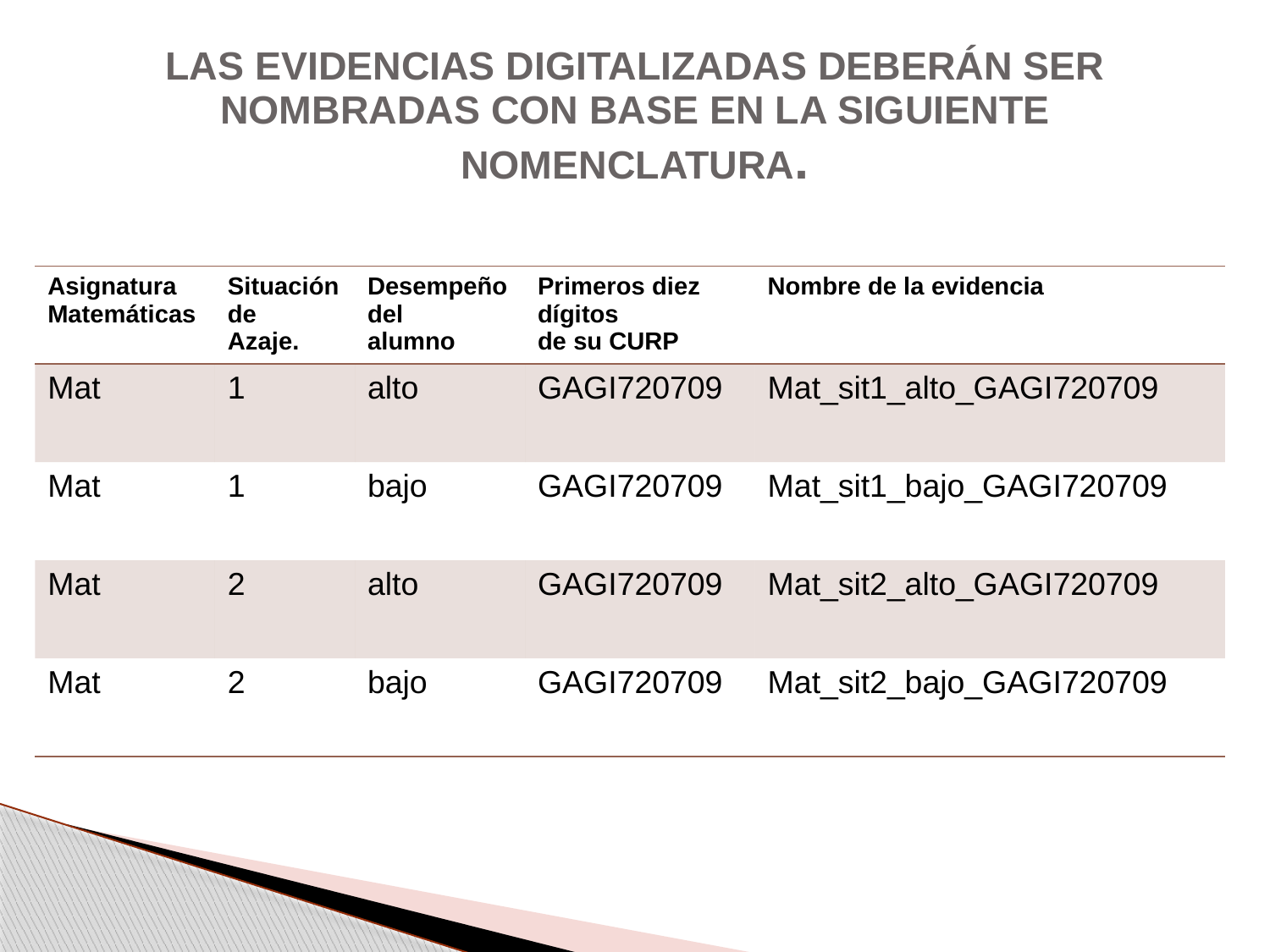

# LAS EVIDENCIAS DIGITALIZADAS DEBERÁN SER NOMBRADAS CON BASE EN LA SIGUIENTE NOMENCLATURA.
| Asignatura Matemáticas | Situación de Azaje. | Desempeño del alumno | Primeros diez dígitos de su CURP | Nombre de la evidencia |
| --- | --- | --- | --- | --- |
| Mat | 1 | alto | GAGI720709 | Mat\_sit1\_alto\_GAGI720709 |
| Mat | 1 | bajo | GAGI720709 | Mat\_sit1\_bajo\_GAGI720709 |
| Mat | 2 | alto | GAGI720709 | Mat\_sit2\_alto\_GAGI720709 |
| Mat | 2 | bajo | GAGI720709 | Mat\_sit2\_bajo\_GAGI720709 |